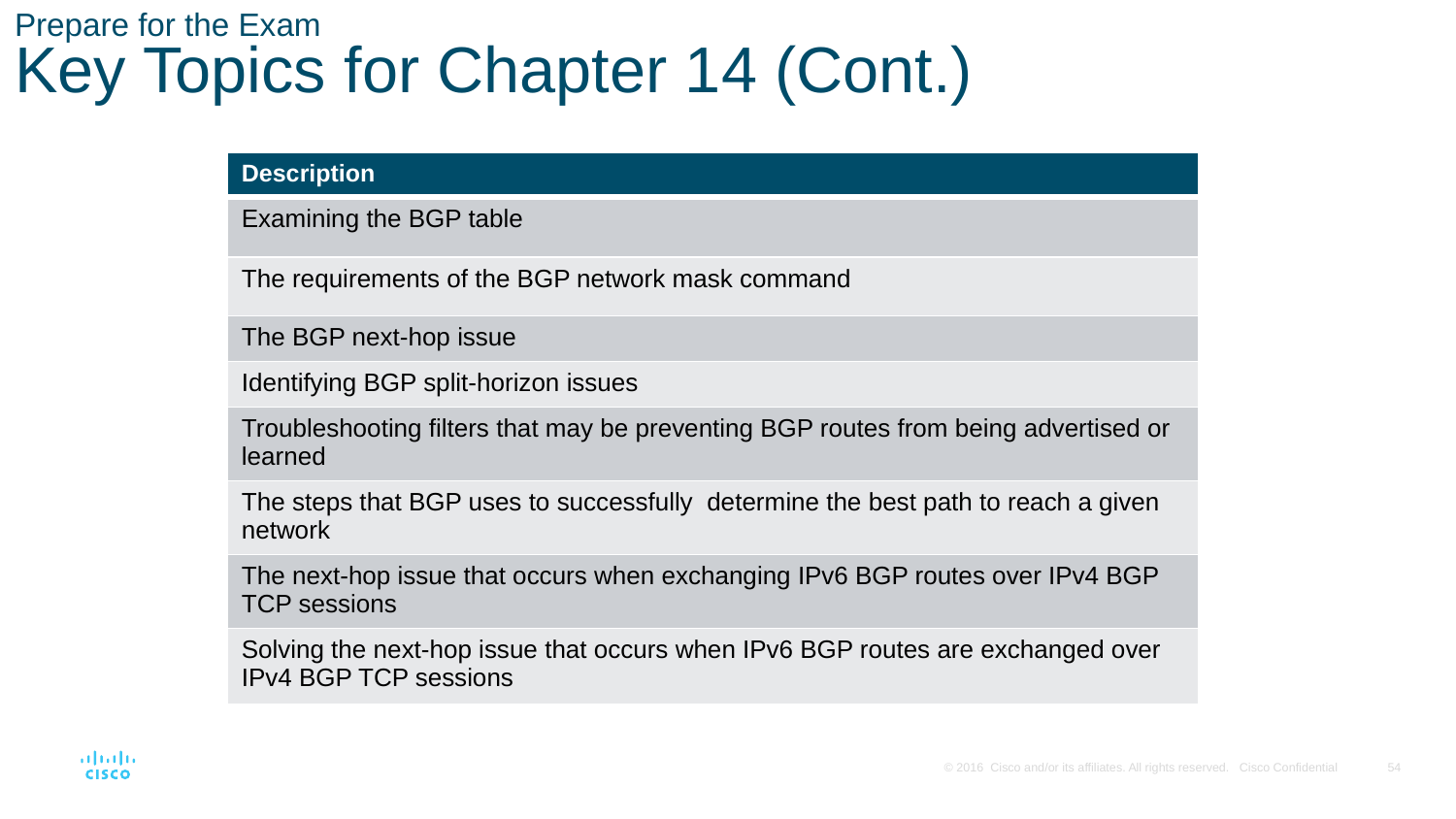

# Prepare for the Exam Key Topics for Chapter 14 (Cont.)
| Description |
| --- |
| Examining the BGP table |
| The requirements of the BGP network mask command |
| The BGP next-hop issue |
| Identifying BGP split-horizon issues |
| Troubleshooting filters that may be preventing BGP routes from being advertised or learned |
| The steps that BGP uses to successfully determine the best path to reach a given network |
| The next-hop issue that occurs when exchanging IPv6 BGP routes over IPv4 BGP TCP sessions |
| Solving the next-hop issue that occurs when IPv6 BGP routes are exchanged over IPv4 BGP TCP sessions |